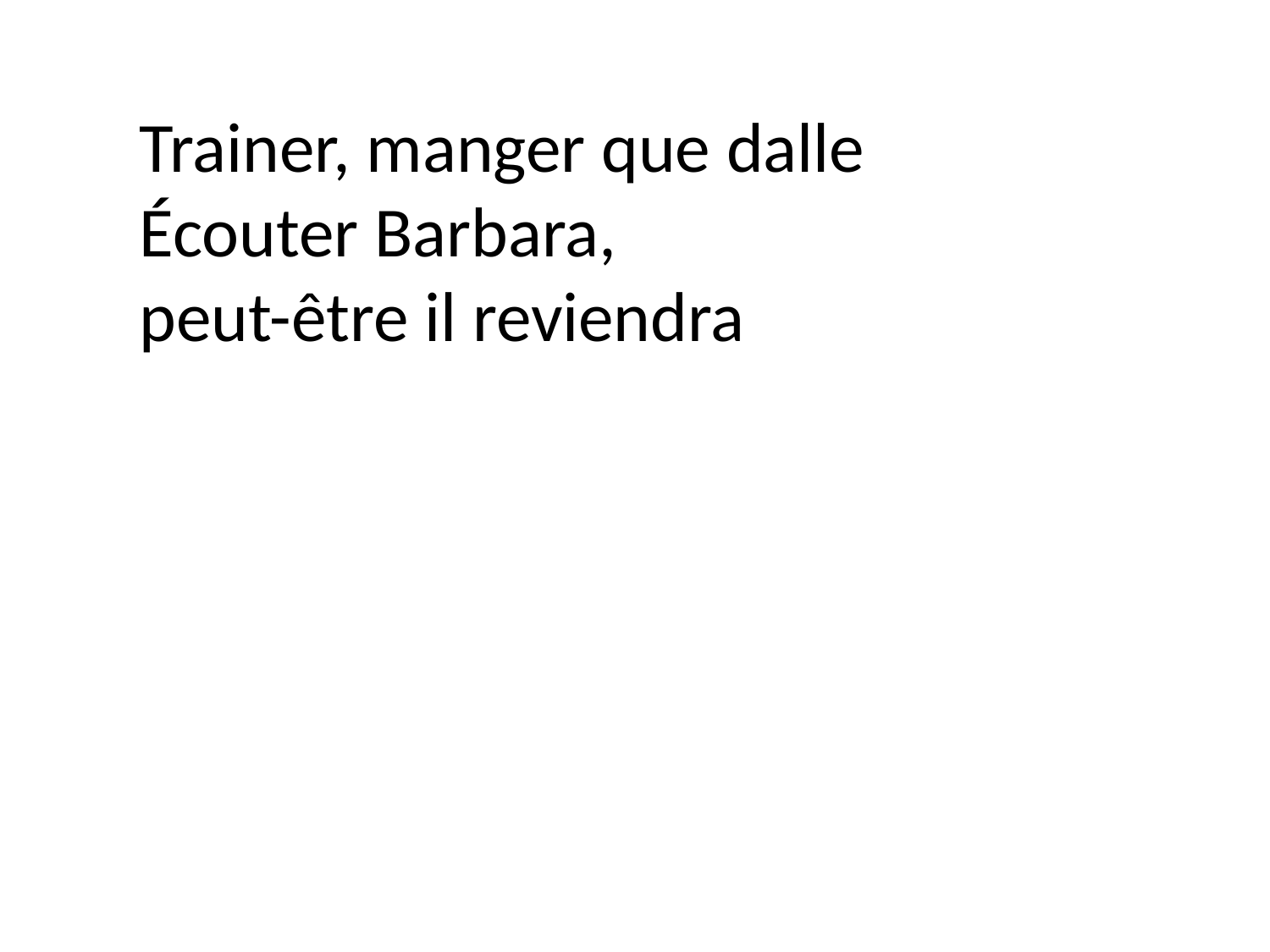

Trainer, manger que dalle
Écouter Barbara,
peut-être il reviendra